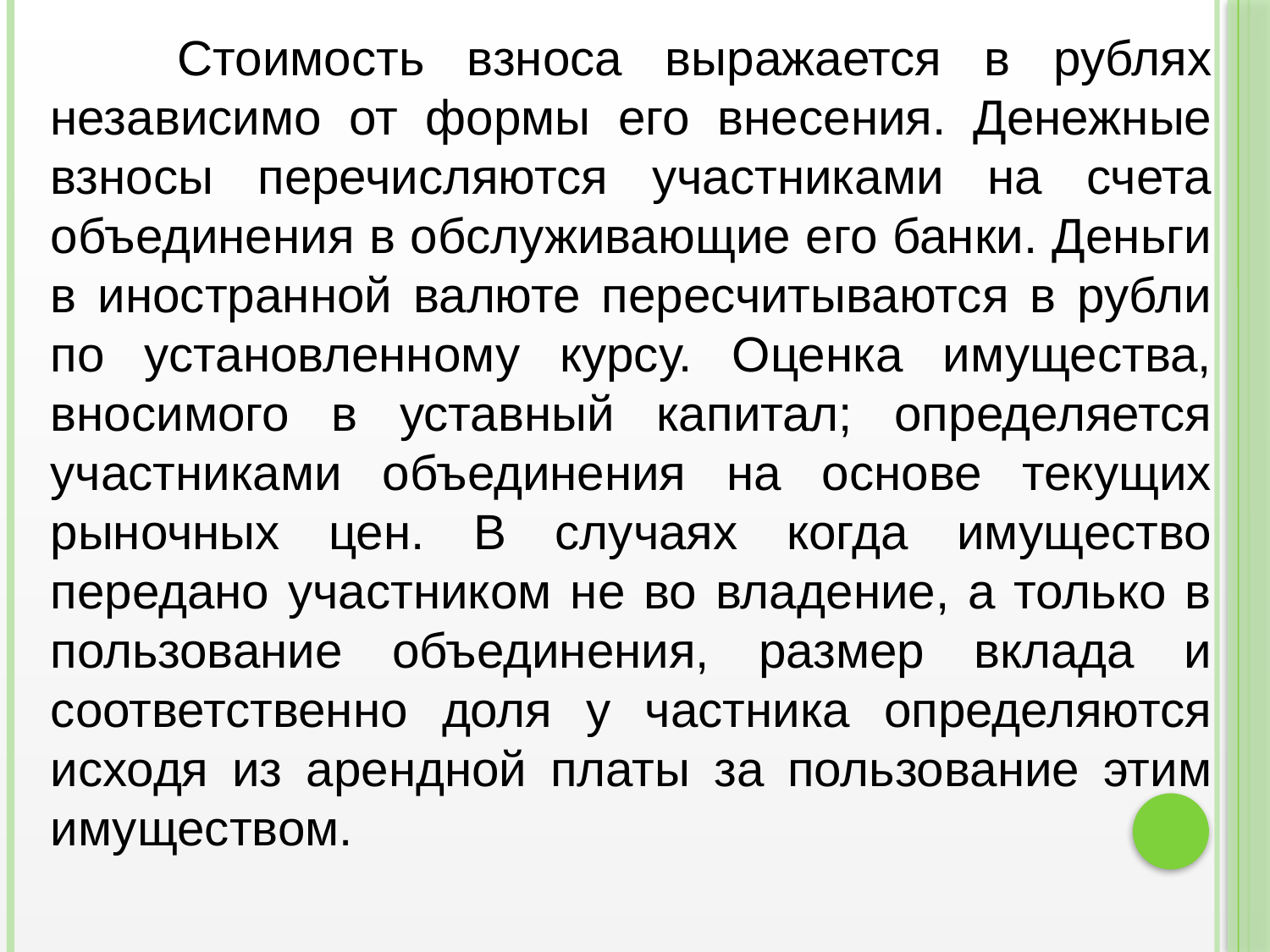

Стоимость взноса выражается в рублях независимо от формы его внесения. Денежные взносы перечисляются участниками на счета объединения в обслуживающие его банки. Деньги в иностранной валюте пересчитываются в рубли по установленному курсу. Оценка имущества, вносимого в уставный капитал; определяется участниками объединения на основе текущих рыночных цен. В случаях когда имущество передано участником не во владение, а только в пользование объединения, размер вклада и соответственно доля у частника определяются исходя из арендной платы за пользование этим имуществом.